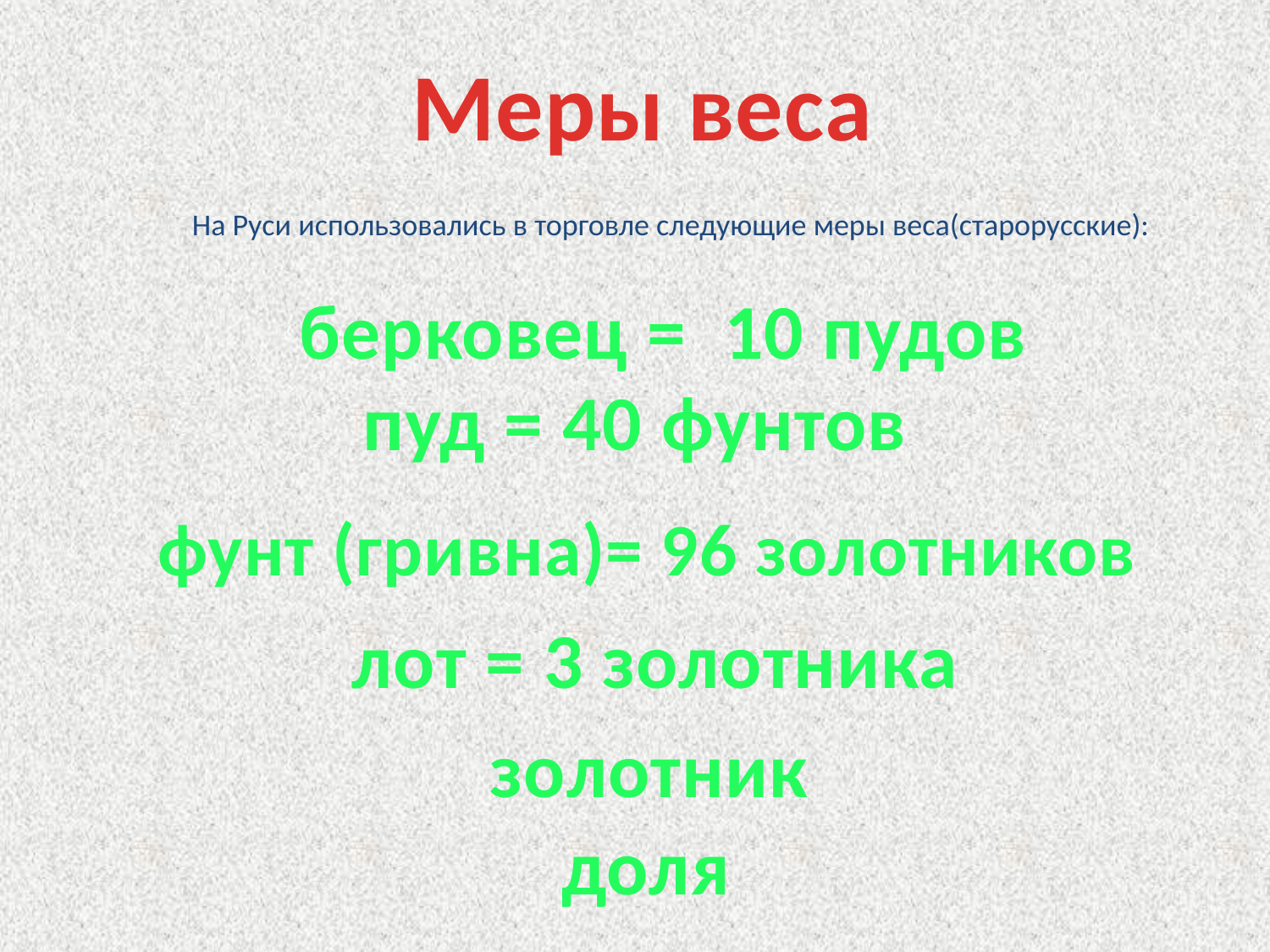

Меры веса
# На Руси использовались в торговле следующие меры веса(старорусские):
  берковец =  10 пудов
пуд = 40 фунтов
фунт (гривна)= 96 золотников
лот = 3 золотника
золотник
 доля